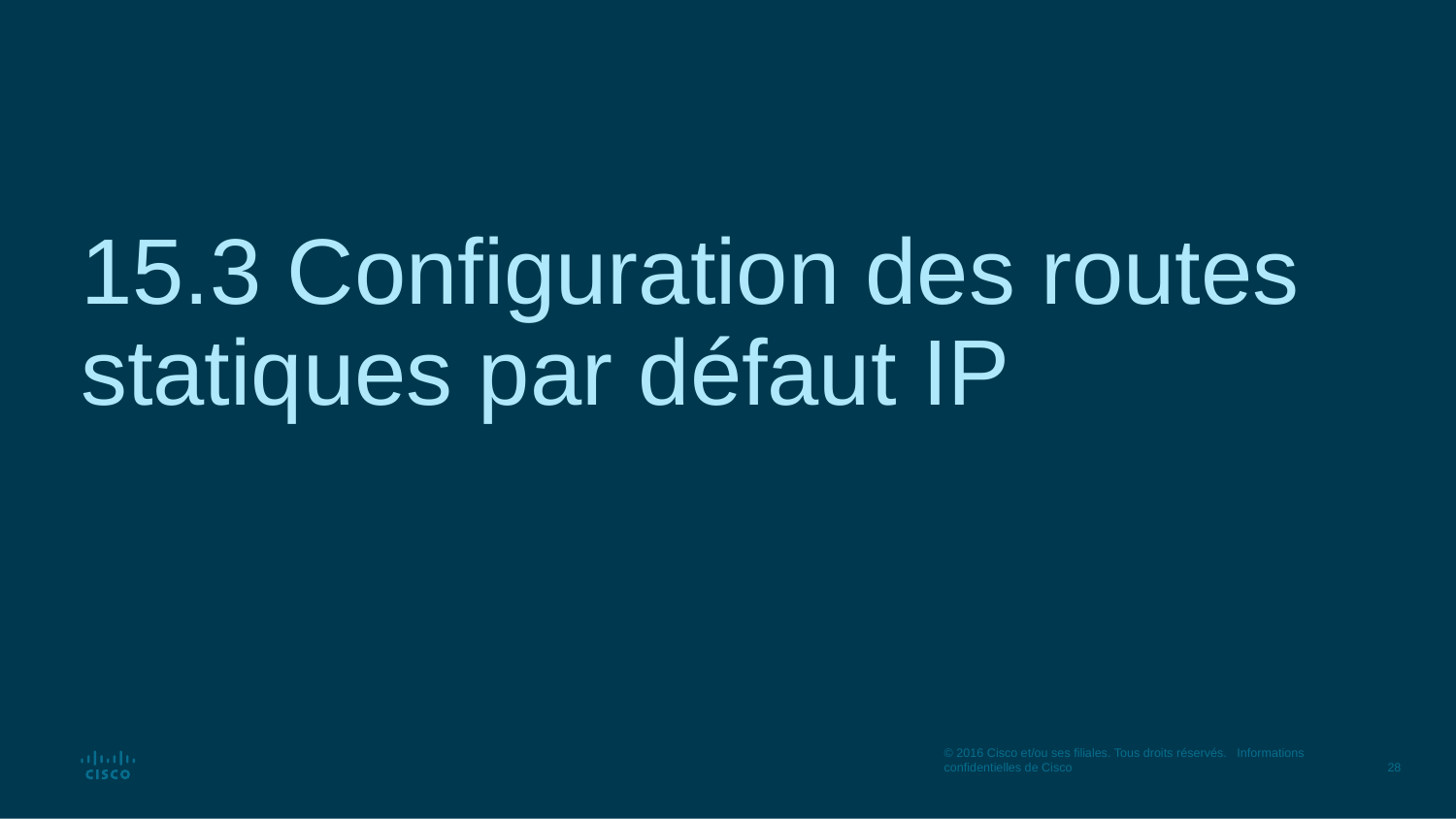

# 15.3 Configuration des routes statiques par défaut IP